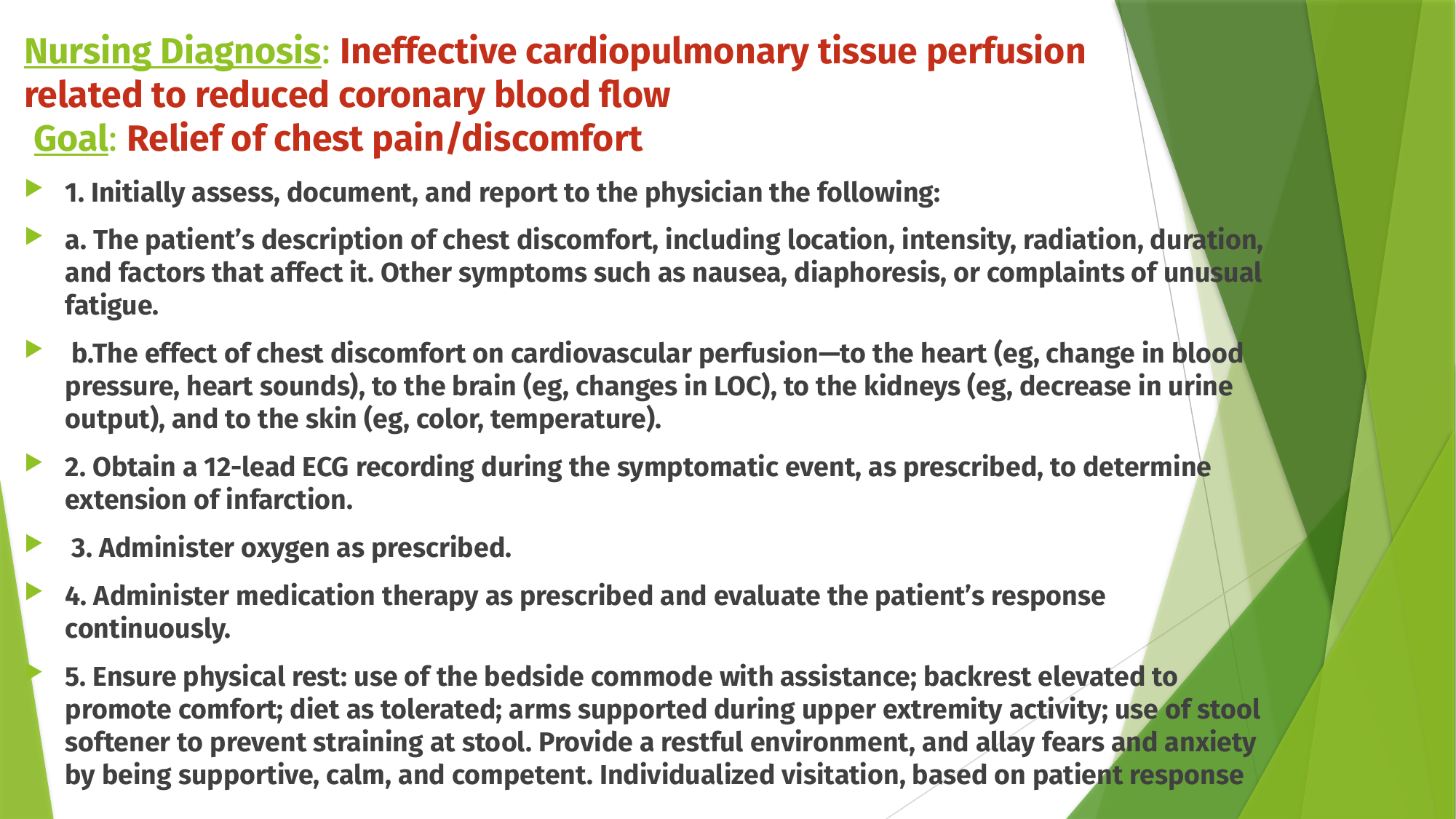

# Nursing Diagnosis: Ineffective cardiopulmonary tissue perfusion related to reduced coronary blood ﬂow Goal: Relief of chest pain/discomfort
1. Initially assess, document, and report to the physician the following:
a. The patient’s description of chest discomfort, including location, intensity, radiation, duration, and factors that affect it. Other symptoms such as nausea, diaphoresis, or complaints of unusual fatigue.
 b.The effect of chest discomfort on cardiovascular perfusion—to the heart (eg, change in blood pressure, heart sounds), to the brain (eg, changes in LOC), to the kidneys (eg, decrease in urine output), and to the skin (eg, color, temperature).
2. Obtain a 12-lead ECG recording during the symptomatic event, as prescribed, to determine extension of infarction.
 3. Administer oxygen as prescribed.
4. Administer medication therapy as prescribed and evaluate the patient’s response continuously.
5. Ensure physical rest: use of the bedside commode with assistance; backrest elevated to promote comfort; diet as tolerated; arms supported during upper extremity activity; use of stool softener to prevent straining at stool. Provide a restful environment, and allay fears and anxiety by being supportive, calm, and competent. Individualized visitation, based on patient response